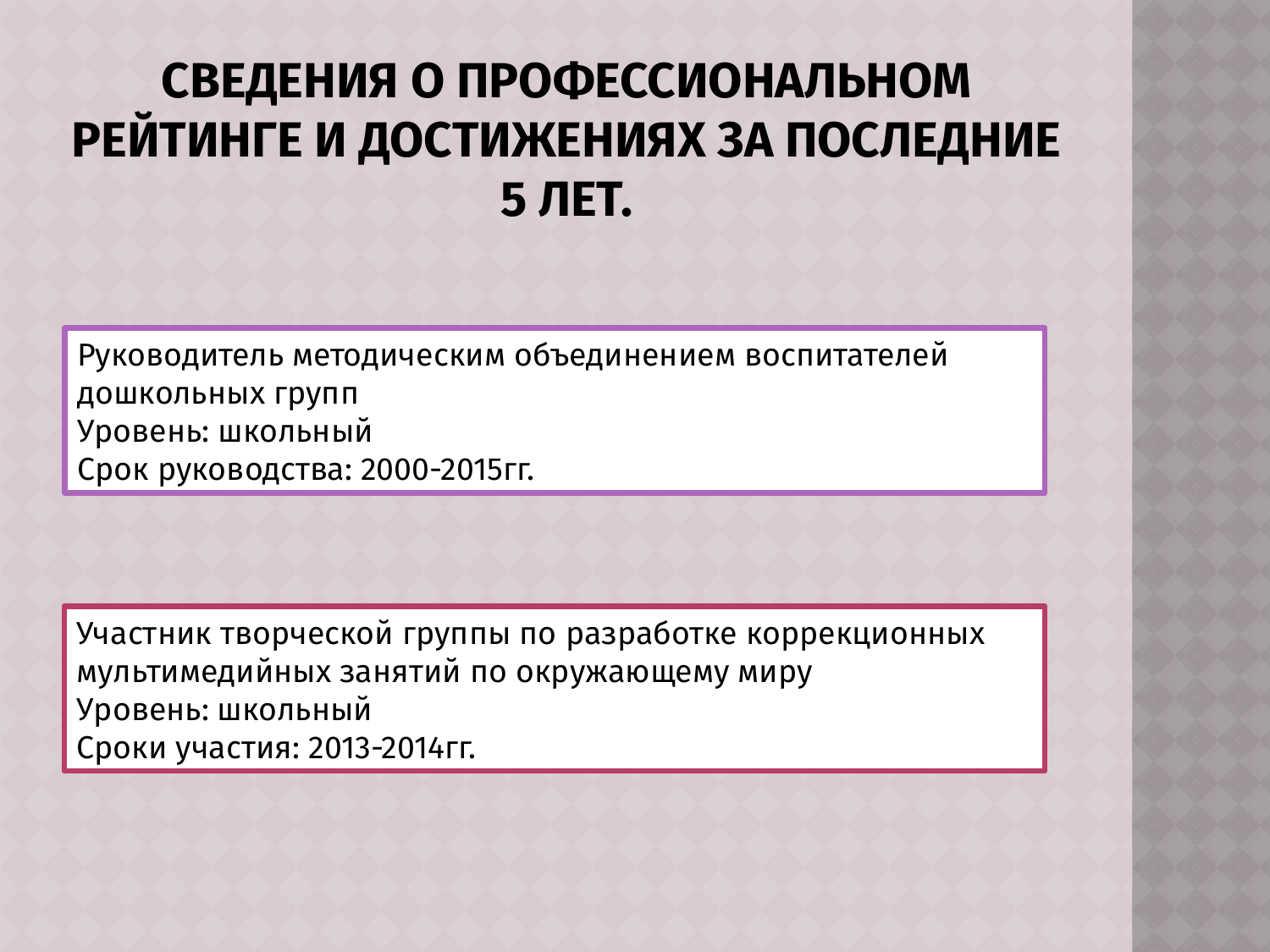

# Сведения о профессиональном рейтинге и достижениях за последние 5 лет.
Руководитель методическим объединением воспитателей дошкольных групп
Уровень: школьный
Срок руководства: 2000-2015гг.
Участник творческой группы по разработке коррекционных мультимедийных занятий по окружающему миру
Уровень: школьный
Сроки участия: 2013-2014гг.